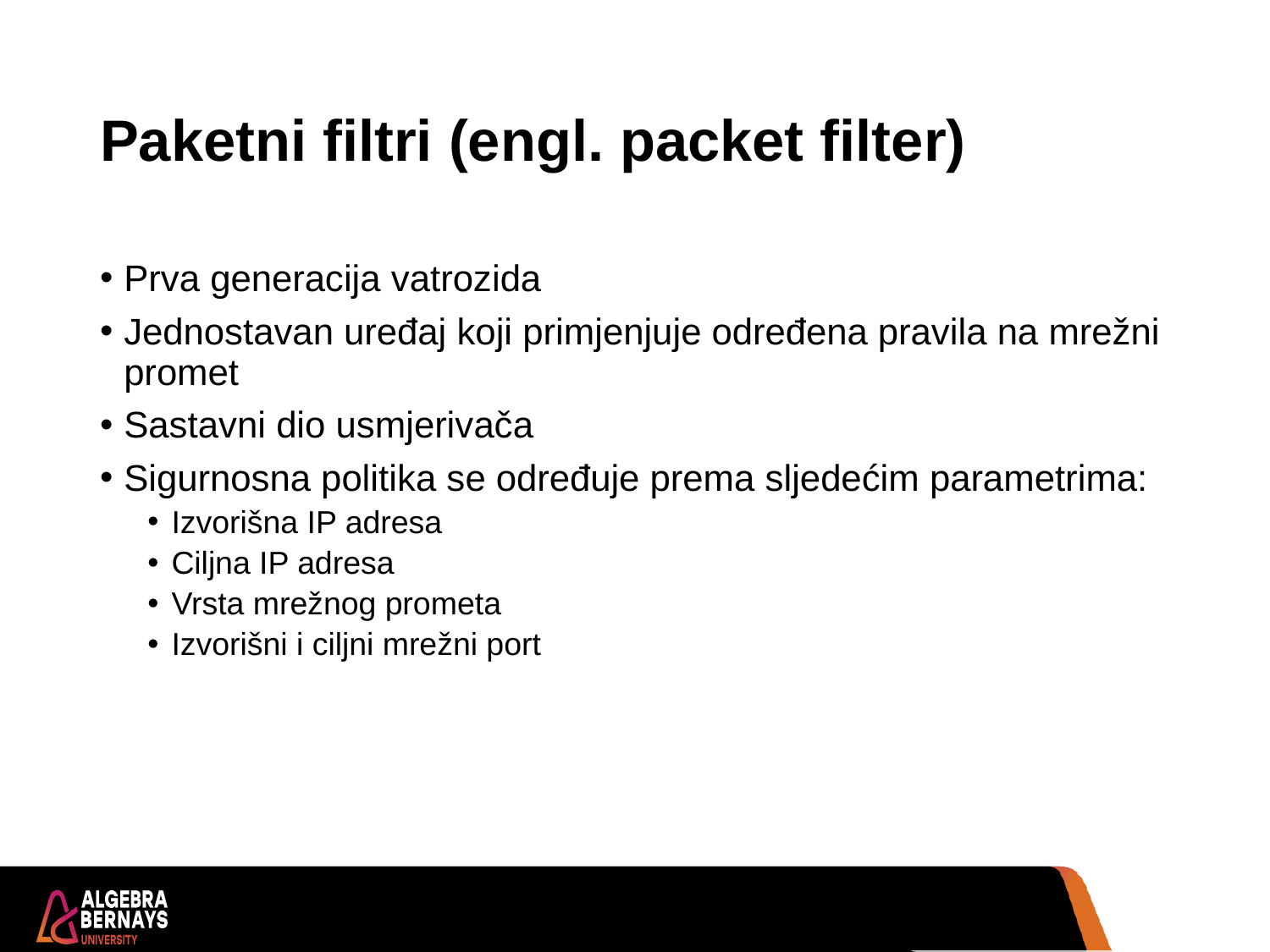

# Paketni filtri (engl. packet filter)
Prva generacija vatrozida
Jednostavan uređaj koji primjenjuje određena pravila na mrežni promet
Sastavni dio usmjerivača
Sigurnosna politika se određuje prema sljedećim parametrima:
Izvorišna IP adresa
Ciljna IP adresa
Vrsta mrežnog prometa
Izvorišni i ciljni mrežni port